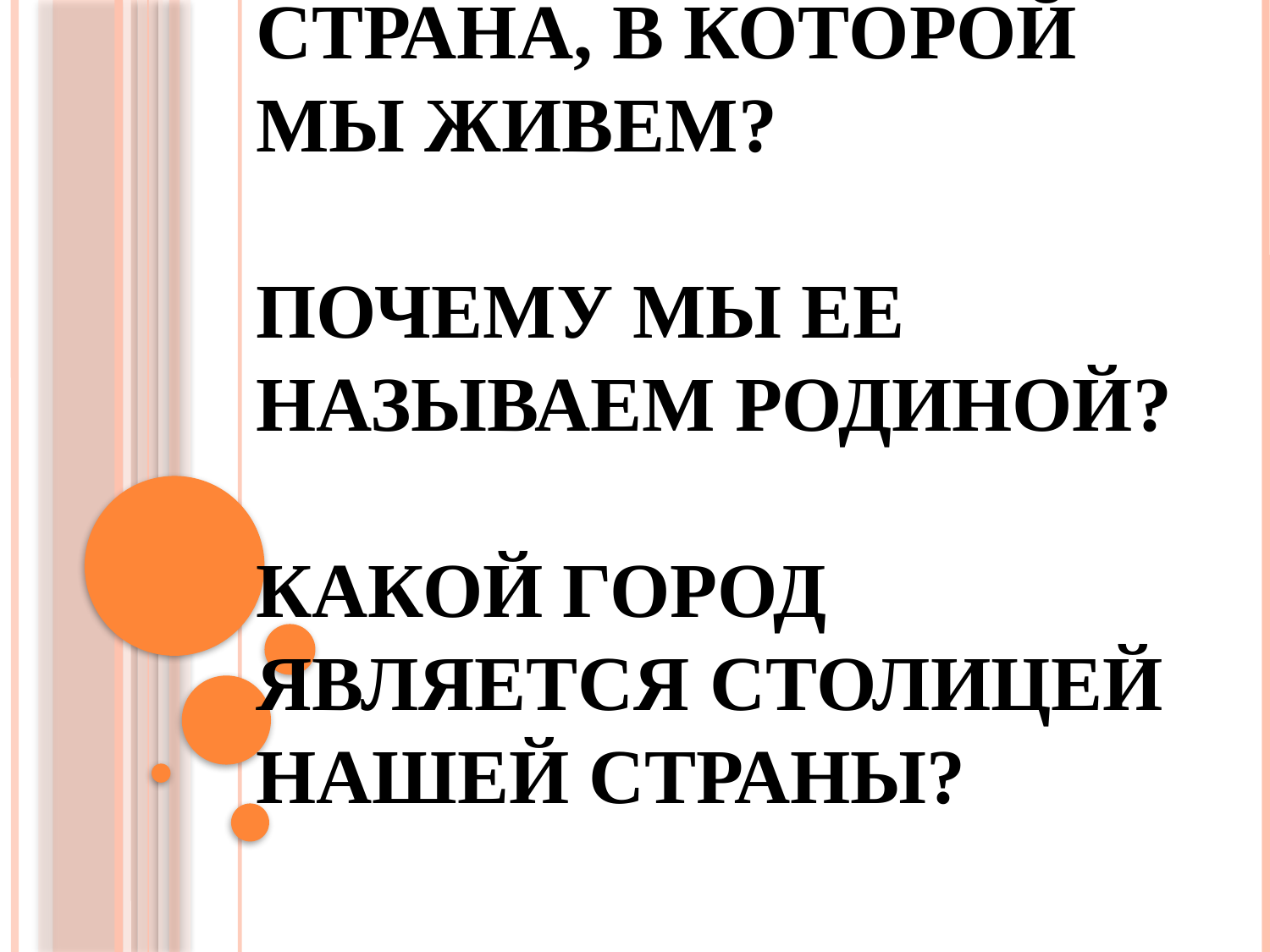

# Как называется страна, в которой мы живем? Почему мы ее называем Родиной? Какой город является столицей нашей страны?